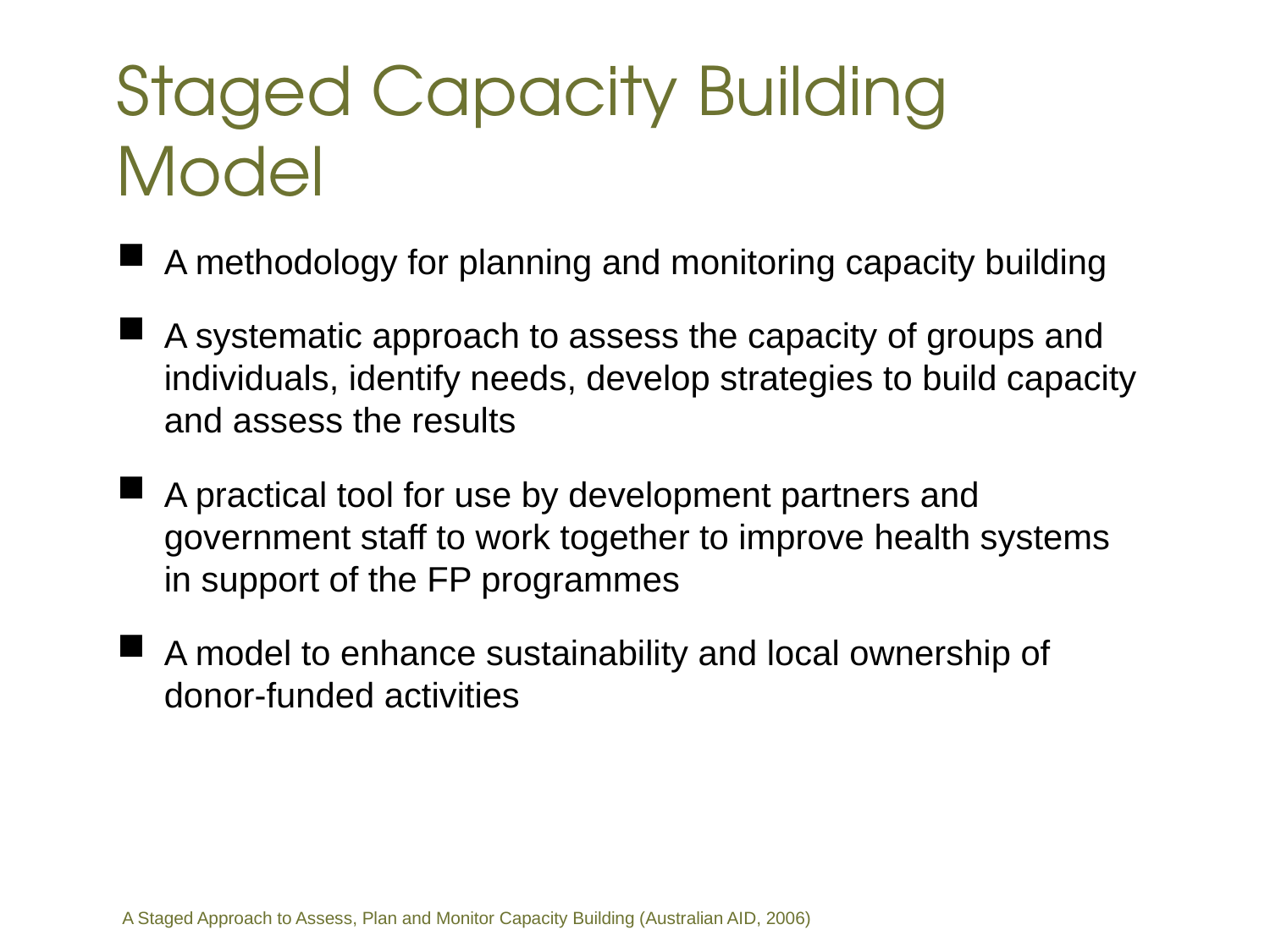

# Staged Capacity Building Model
A methodology for planning and monitoring capacity building
A systematic approach to assess the capacity of groups and individuals, identify needs, develop strategies to build capacity and assess the results
A practical tool for use by development partners and government staff to work together to improve health systems in support of the FP programmes
A model to enhance sustainability and local ownership of donor-funded activities

A Staged Approach to Assess, Plan and Monitor Capacity Building (Australian AID, 2006)